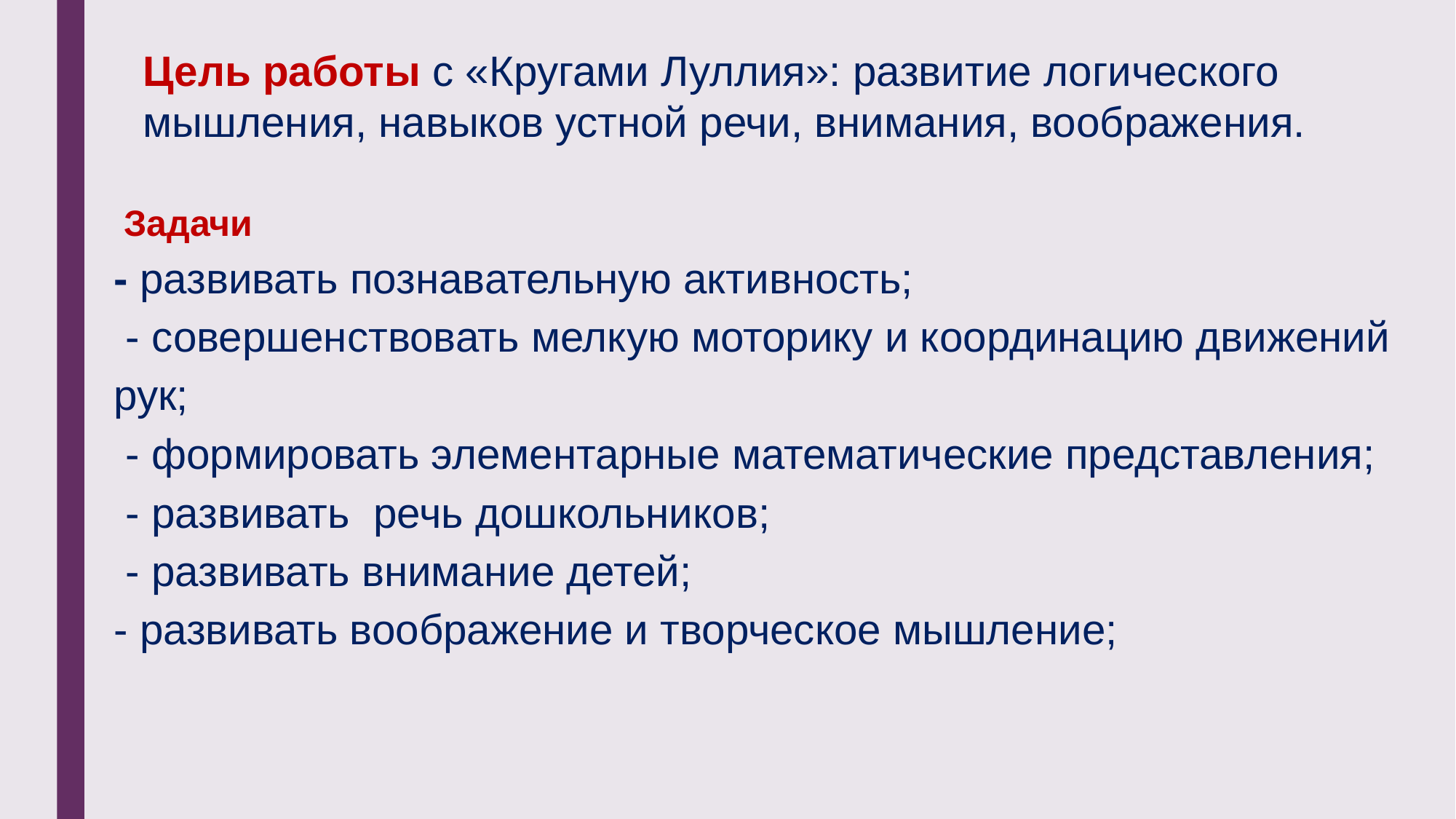

Цель работы с «Кругами Луллия»: развитие логического мышления, навыков устной речи, внимания, воображения.
 Задачи
- развивать познавательную активность;
 - совершенствовать мелкую моторику и координацию движений рук;
 - формировать элементарные математические представления;
 - развивать  речь дошкольников;
 - развивать внимание детей;
- развивать воображение и творческое мышление;